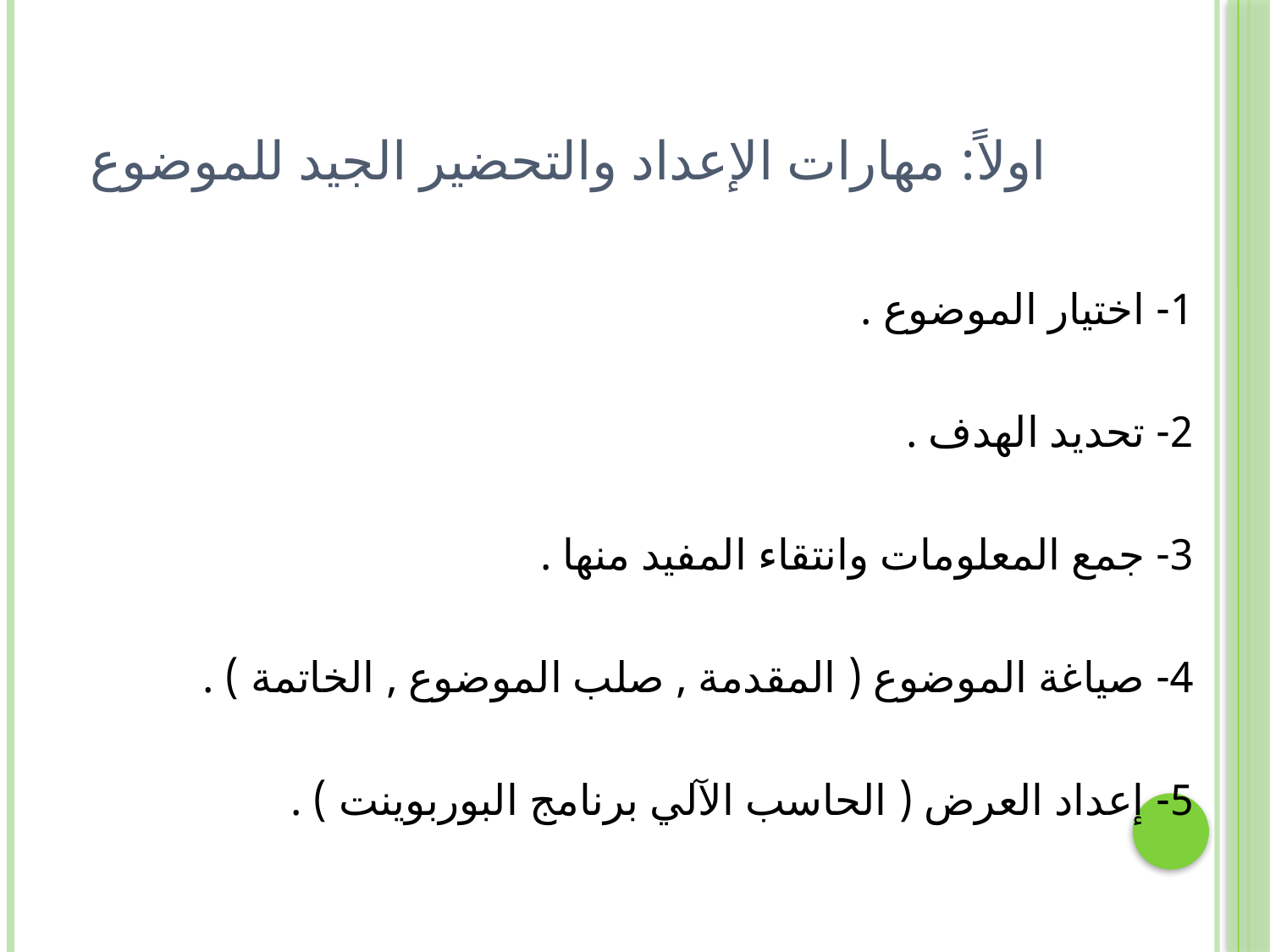

# اولاً: مهارات الإعداد والتحضير الجيد للموضوع
1- اختيار الموضوع .

2- تحديد الهدف .

3- جمع المعلومات وانتقاء المفيد منها .

4- صياغة الموضوع ( المقدمة , صلب الموضوع , الخاتمة ) .

5- إعداد العرض ( الحاسب الآلي برنامج البوربوينت ) .